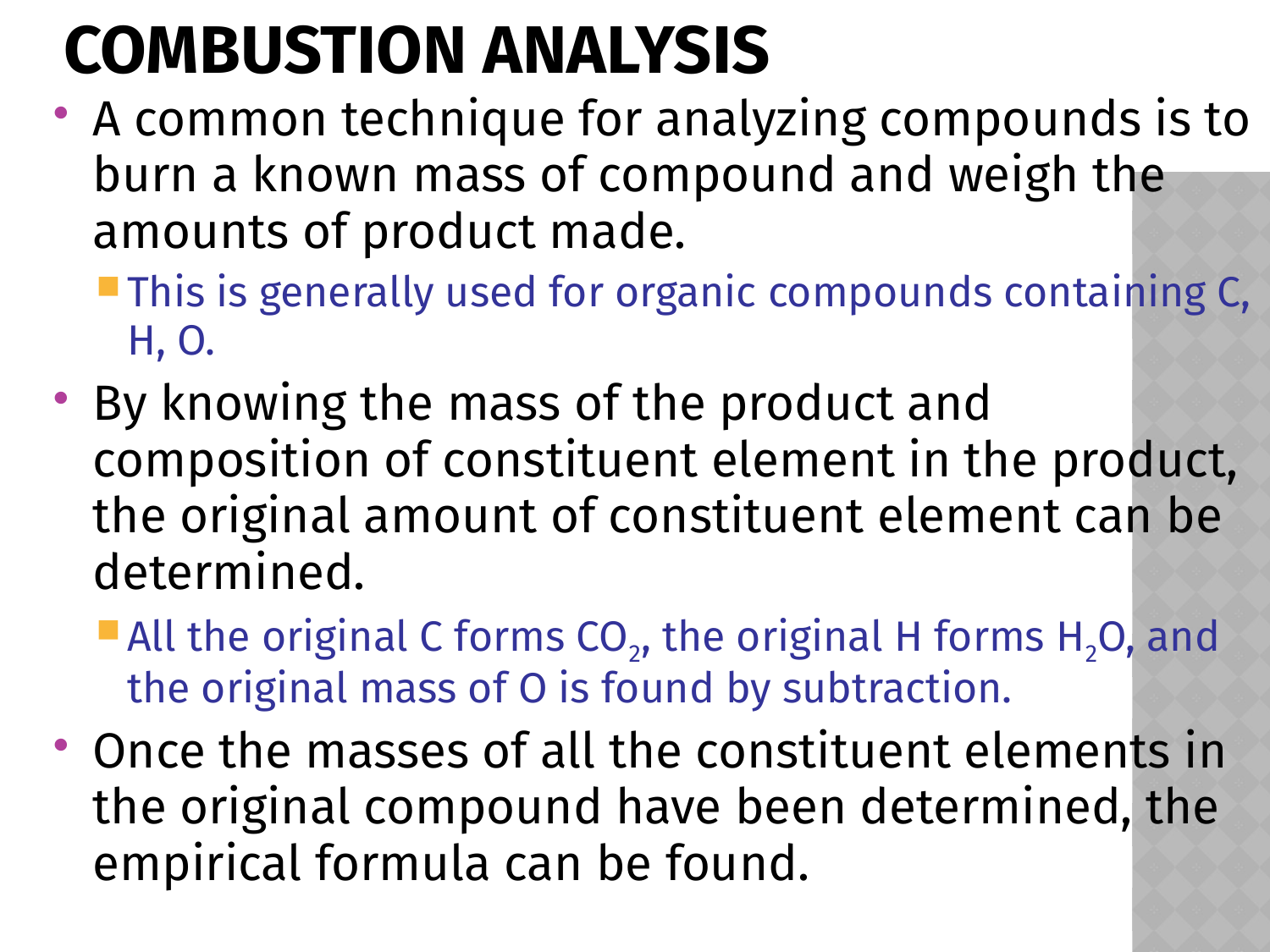

# Combustion Analysis
A common technique for analyzing compounds is to burn a known mass of compound and weigh the amounts of product made.
This is generally used for organic compounds containing C, H, O.
By knowing the mass of the product and composition of constituent element in the product, the original amount of constituent element can be determined.
All the original C forms CO2, the original H forms H2O, and the original mass of O is found by subtraction.
Once the masses of all the constituent elements in the original compound have been determined, the empirical formula can be found.